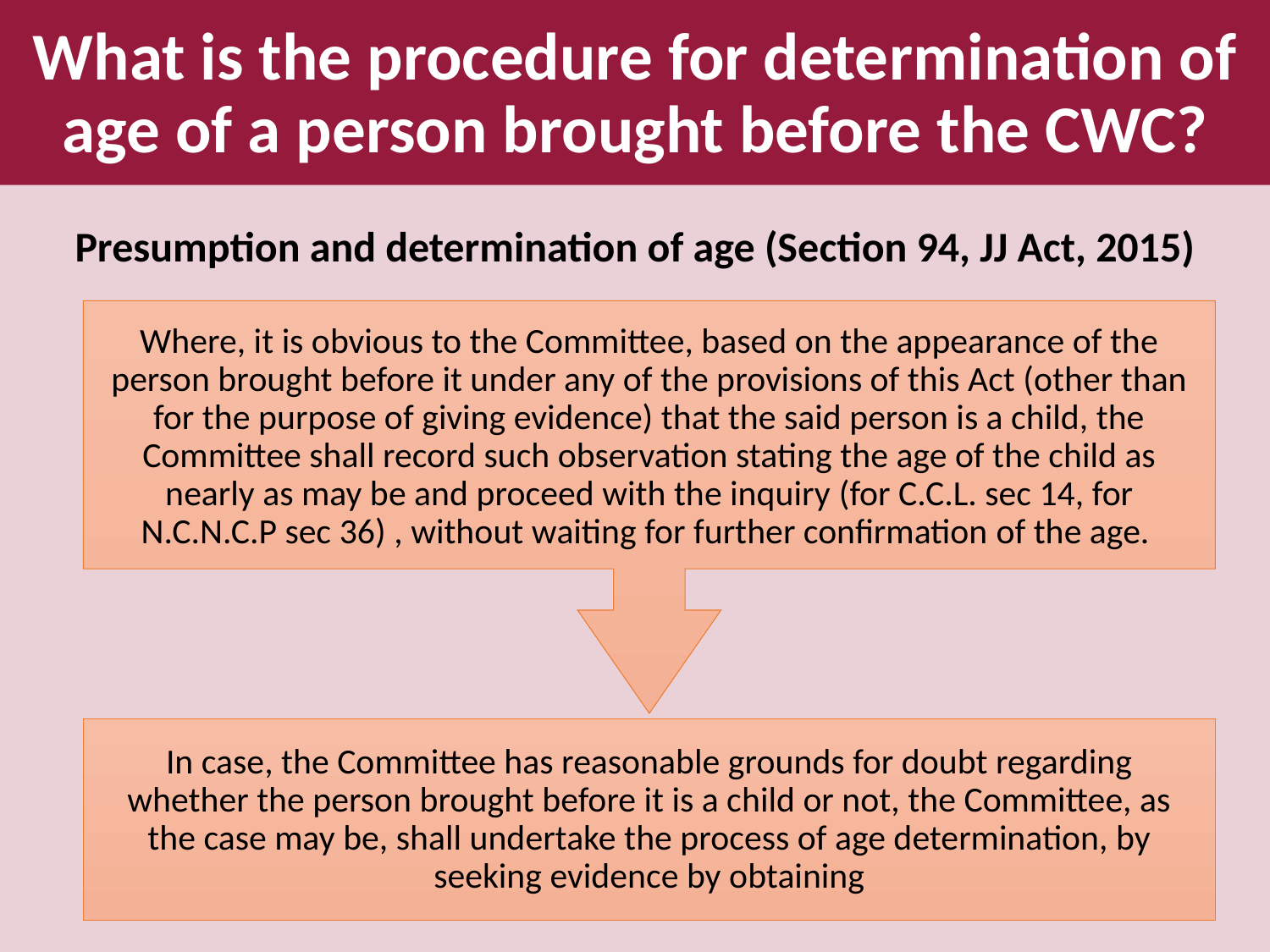

What is the procedure for determination of age of a person brought before the CWC?
Presumption and determination of age (Section 94, JJ Act, 2015)
Where, it is obvious to the Committee, based on the appearance of the person brought before it under any of the provisions of this Act (other than for the purpose of giving evidence) that the said person is a child, the Committee shall record such observation stating the age of the child as nearly as may be and proceed with the inquiry (for C.C.L. sec 14, for N.C.N.C.P sec 36) , without waiting for further confirmation of the age.
In case, the Committee has reasonable grounds for doubt regarding whether the person brought before it is a child or not, the Committee, as the case may be, shall undertake the process of age determination, by seeking evidence by obtaining